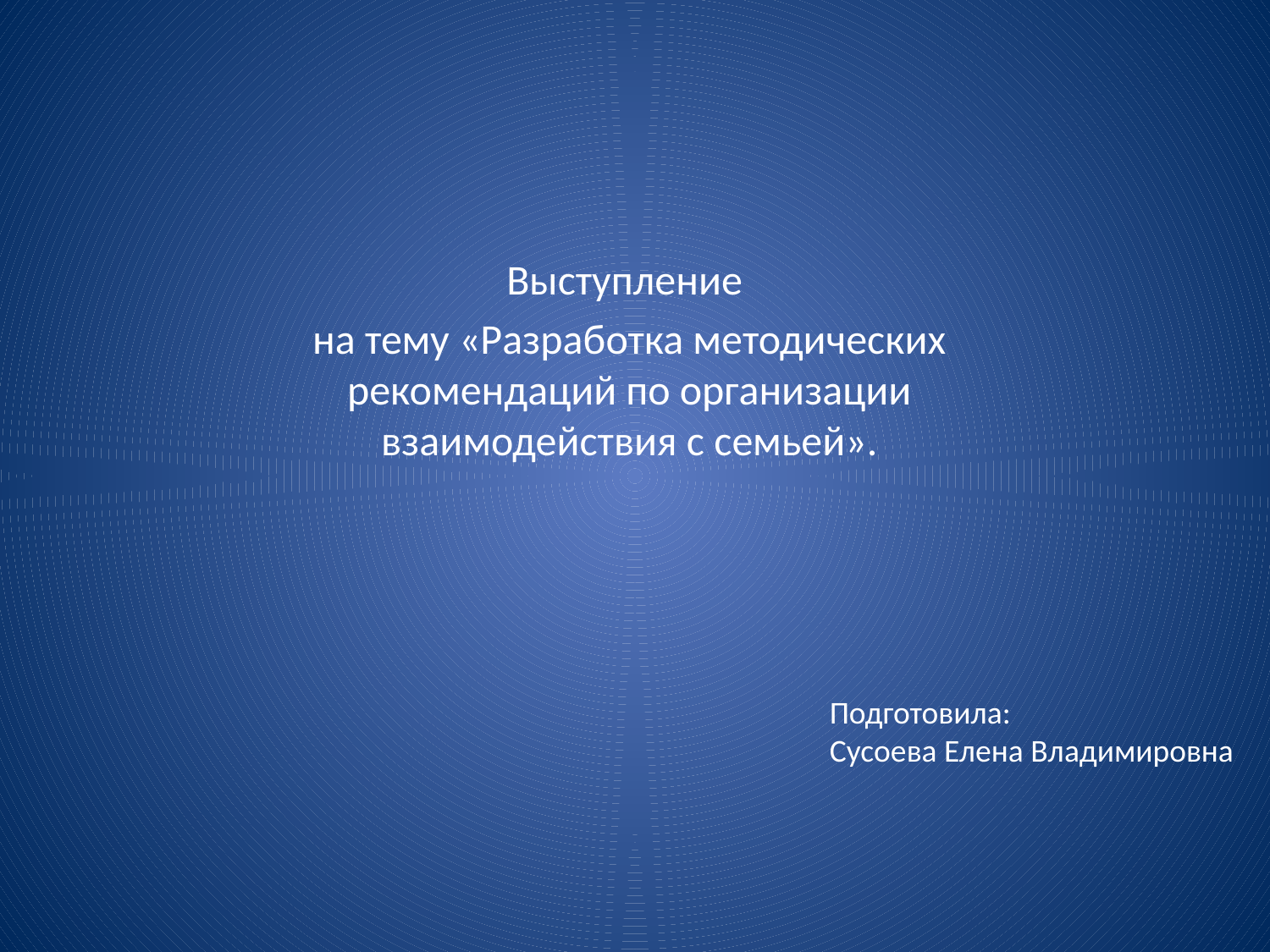

#
Выступление
на тему «Разработка методических рекомендаций по организации взаимодействия с семьей».

Подготовила:
Сусоева Елена Владимировна